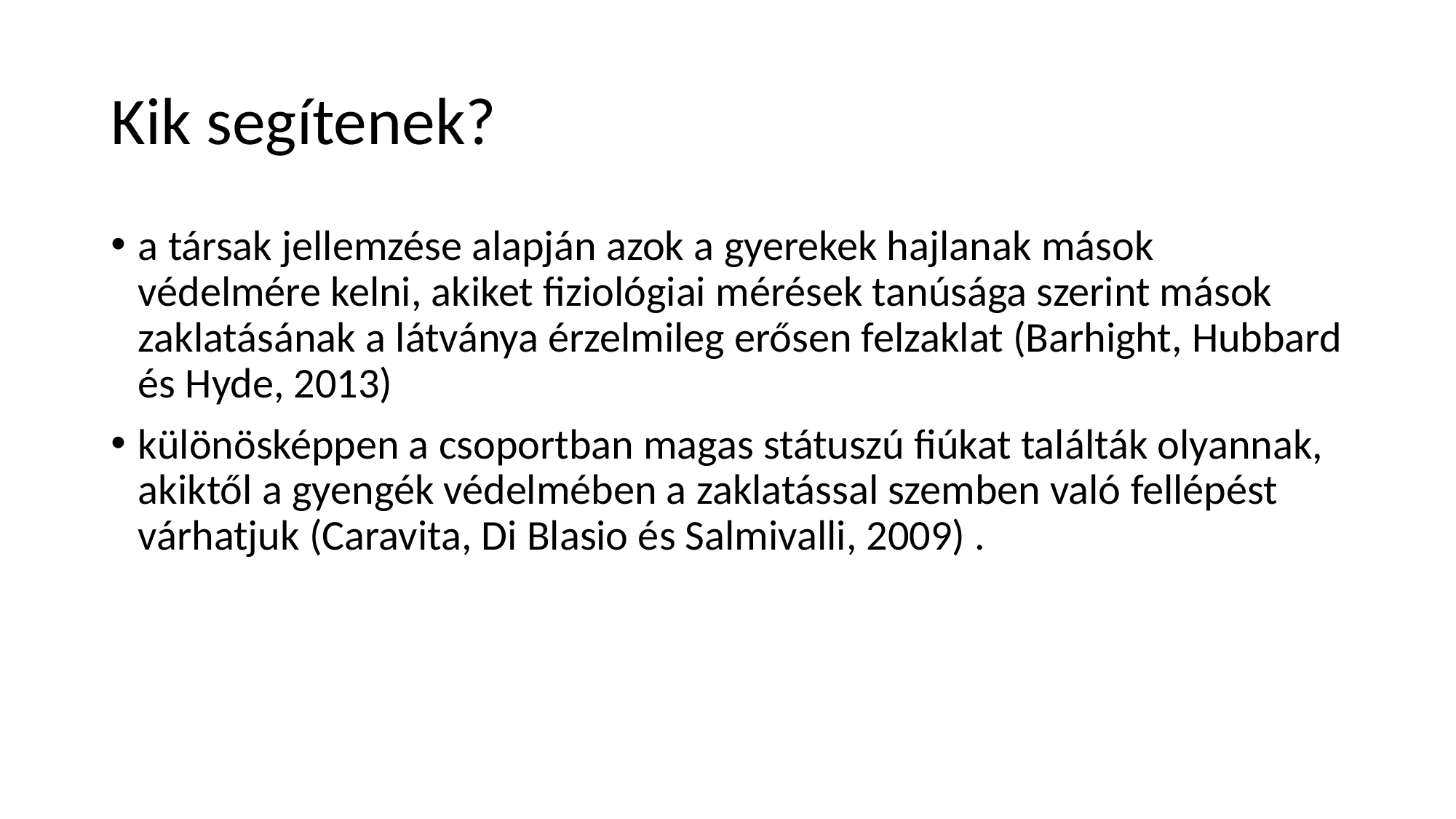

# Kik segítenek?
a társak jellemzése alapján azok a gyerekek hajlanak mások védelmére kelni, akiket fiziológiai mérések tanúsága szerint mások zaklatásának a látványa érzelmileg erősen felzaklat (Barhight, Hubbard és Hyde, 2013)
különösképpen a csoportban magas státuszú fiúkat találták olyannak, akiktől a gyengék védelmében a zaklatással szemben való fellépést várhatjuk (Caravita, Di Blasio és Salmivalli, 2009) .